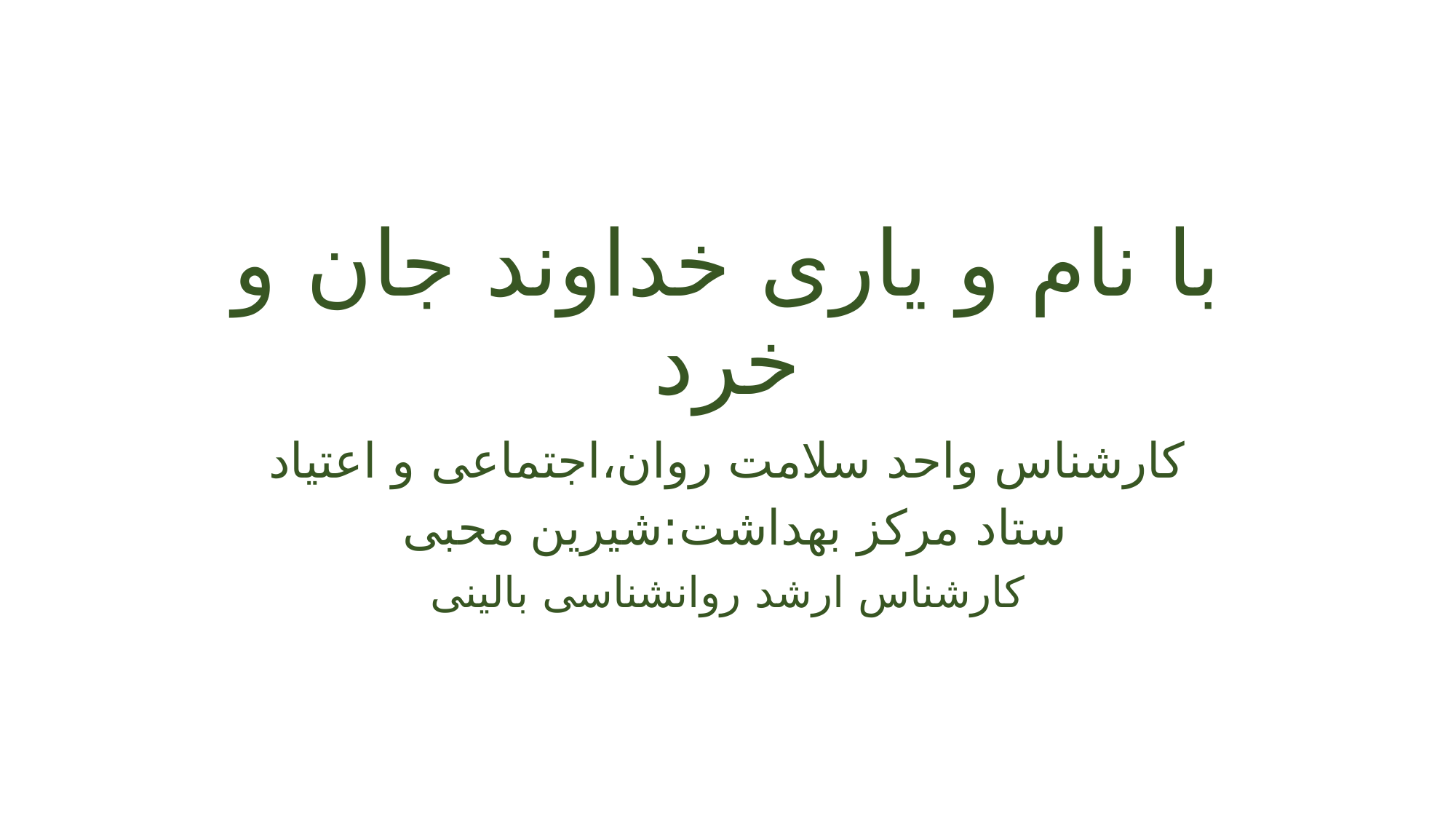

# با نام و یاری خداوند جان و خرد
کارشناس واحد سلامت روان،اجتماعی و اعتیاد
 ستاد مرکز بهداشت:شیرین محبی
کارشناس ارشد روانشناسی بالینی